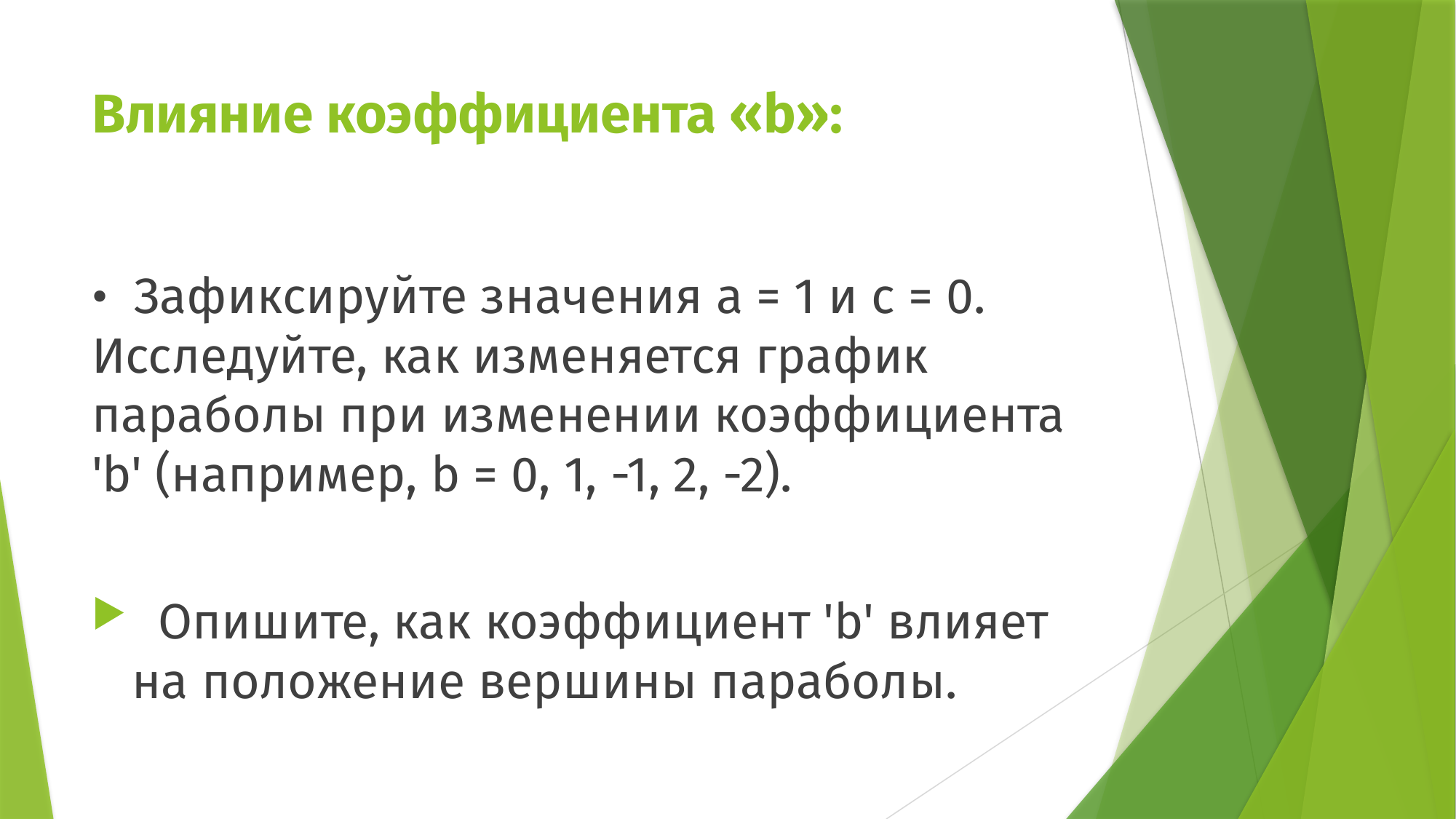

# Влияние коэффициента «b»:
•  Зафиксируйте значения a = 1 и c = 0. Исследуйте, как изменяется график параболы при изменении коэффициента 'b' (например, b = 0, 1, -1, 2, -2).

  Опишите, как коэффициент 'b' влияет на положение вершины параболы.